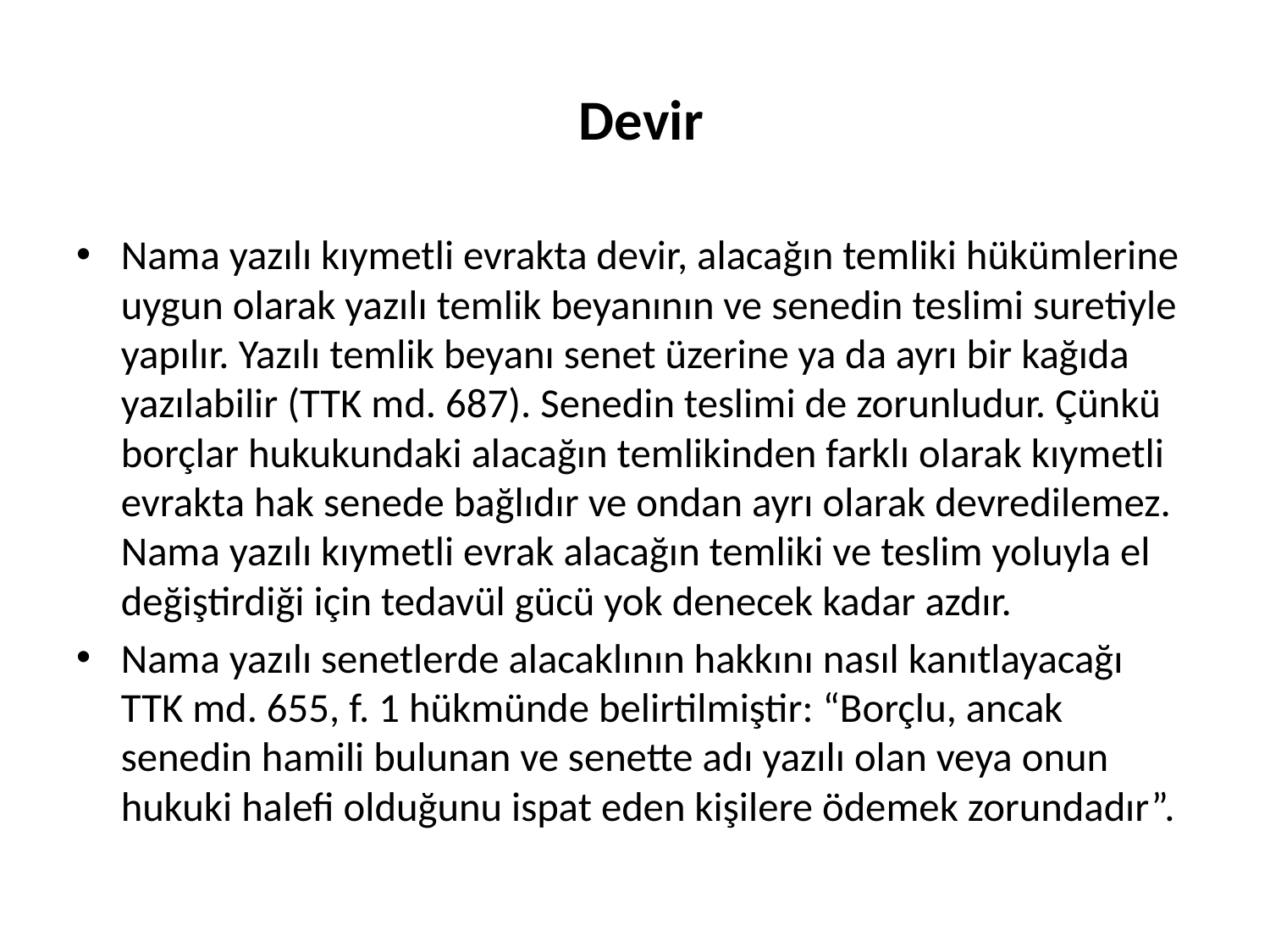

# Devir
Nama yazılı kıymetli evrakta devir, alacağın temliki hükümlerine uygun olarak yazılı temlik beyanının ve senedin teslimi suretiyle yapılır. Yazılı temlik beyanı senet üzerine ya da ayrı bir kağıda yazılabilir (TTK md. 687). Senedin teslimi de zorunludur. Çünkü borçlar hukukundaki alacağın temlikinden farklı olarak kıymetli evrakta hak senede bağlıdır ve ondan ayrı olarak devredilemez. Nama yazılı kıymetli evrak alacağın temliki ve teslim yoluyla el değiştirdiği için tedavül gücü yok denecek kadar azdır.
Nama yazılı senetlerde alacaklının hakkını nasıl kanıtlayacağı TTK md. 655, f. 1 hükmünde belirtilmiştir: “Borçlu, ancak senedin hamili bulunan ve senette adı yazılı olan veya onun hukuki halefi olduğunu ispat eden kişilere ödemek zorundadır”.